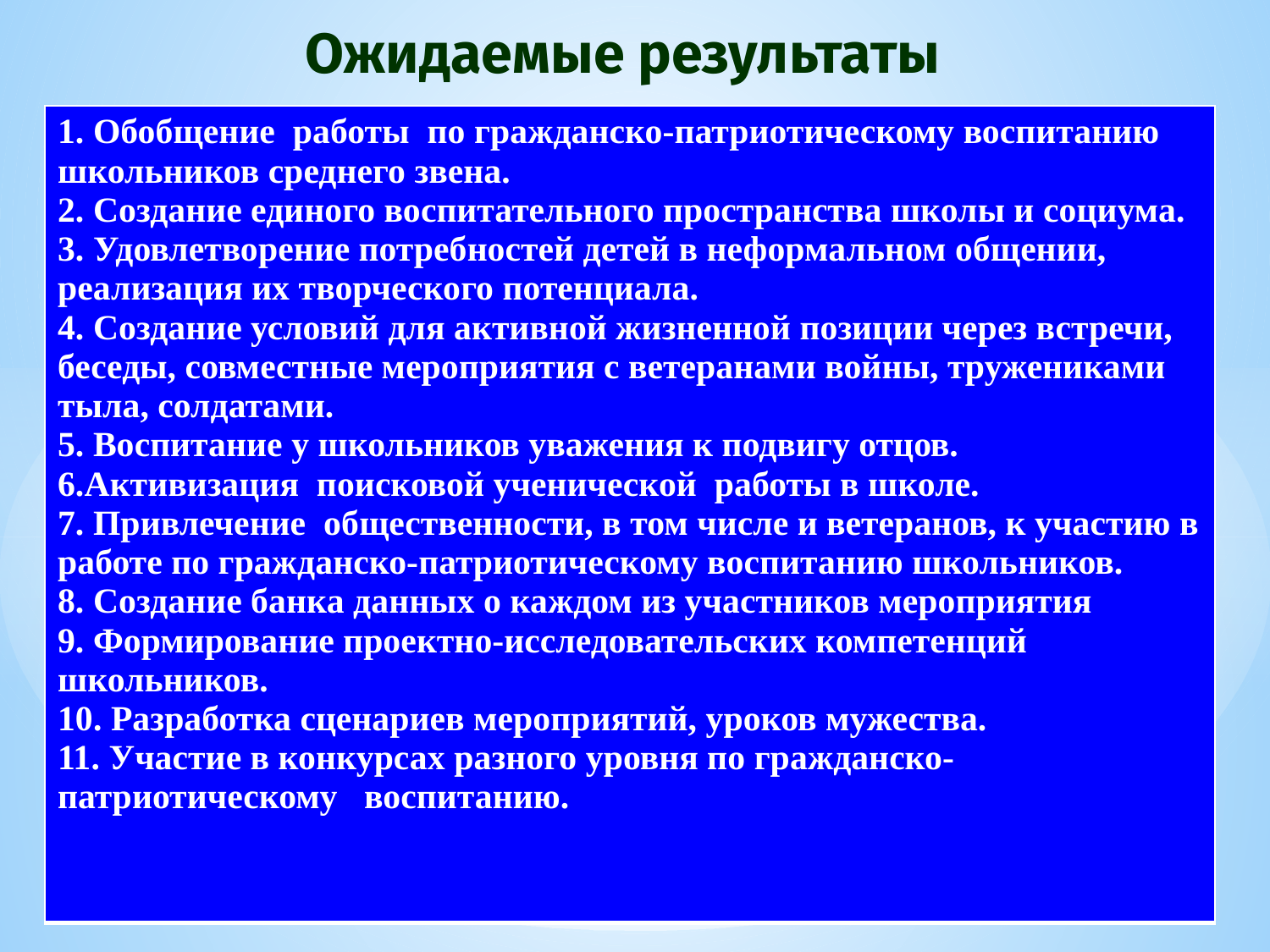

Ожидаемые результаты
| 1. Обобщение работы по гражданско-патриотическому воспитанию школьников среднего звена. 2. Создание единого воспитательного пространства школы и социума. 3. Удовлетворение потребностей детей в неформальном общении, реализация их творческого потенциала. 4. Создание условий для активной жизненной позиции через встречи, беседы, совместные мероприятия с ветеранами войны, тружениками тыла, солдатами. 5. Воспитание у школьников уважения к подвигу отцов. 6.Активизация поисковой ученической работы в школе. 7. Привлечение общественности, в том числе и ветеранов, к участию в работе по гражданско-патриотическому воспитанию школьников. 8. Создание банка данных о каждом из участников мероприятия 9. Формирование проектно-исследовательских компетенций школьников. 10. Разработка сценариев мероприятий, уроков мужества. 11. Участие в конкурсах разного уровня по гражданско-патриотическому воспитанию. |
| --- |
#